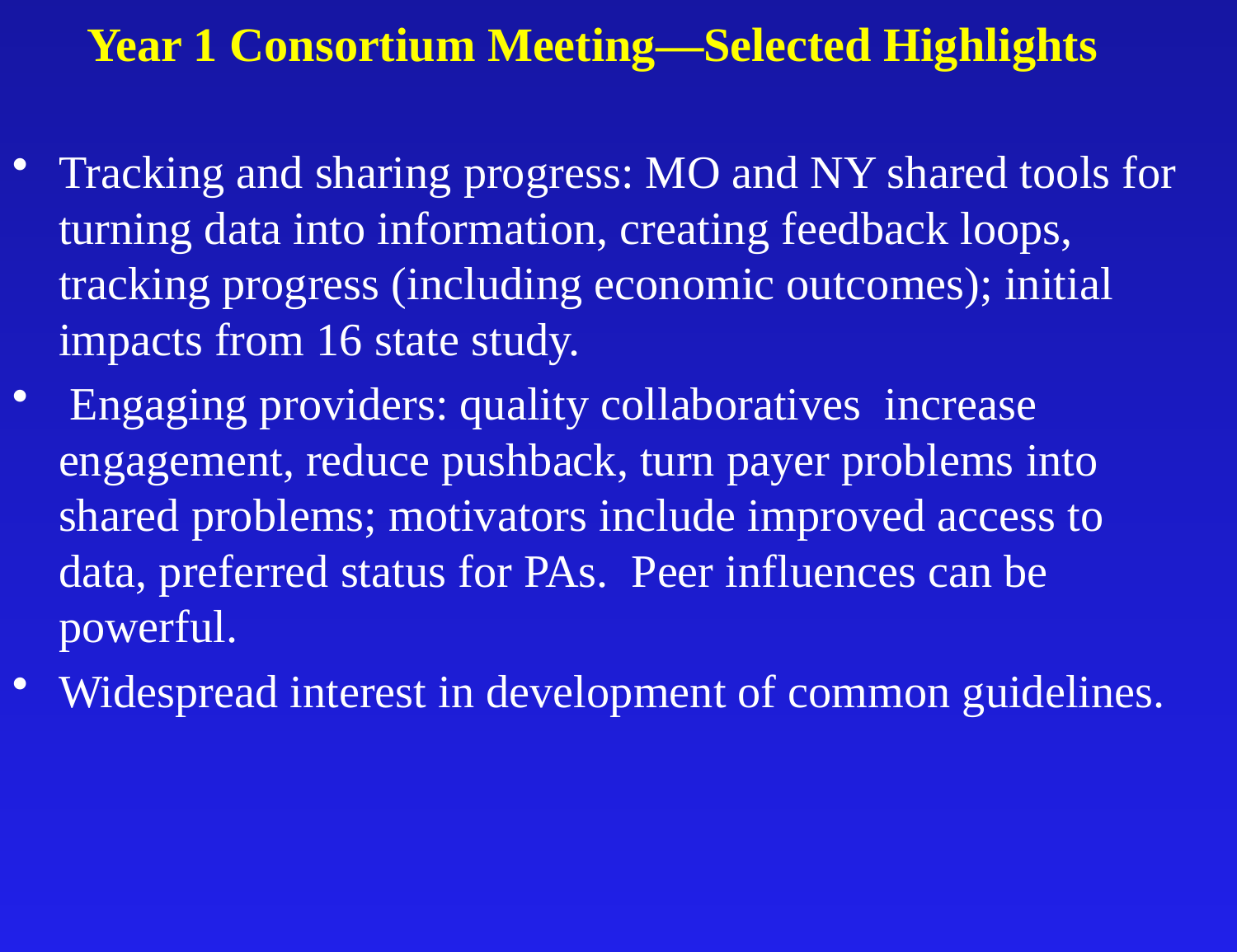

# Year 1 Consortium Meeting—Selected Highlights
Tracking and sharing progress: MO and NY shared tools for turning data into information, creating feedback loops, tracking progress (including economic outcomes); initial impacts from 16 state study.
 Engaging providers: quality collaboratives  increase engagement, reduce pushback, turn payer problems into shared problems; motivators include improved access to data, preferred status for PAs.  Peer influences can be powerful.
Widespread interest in development of common guidelines.